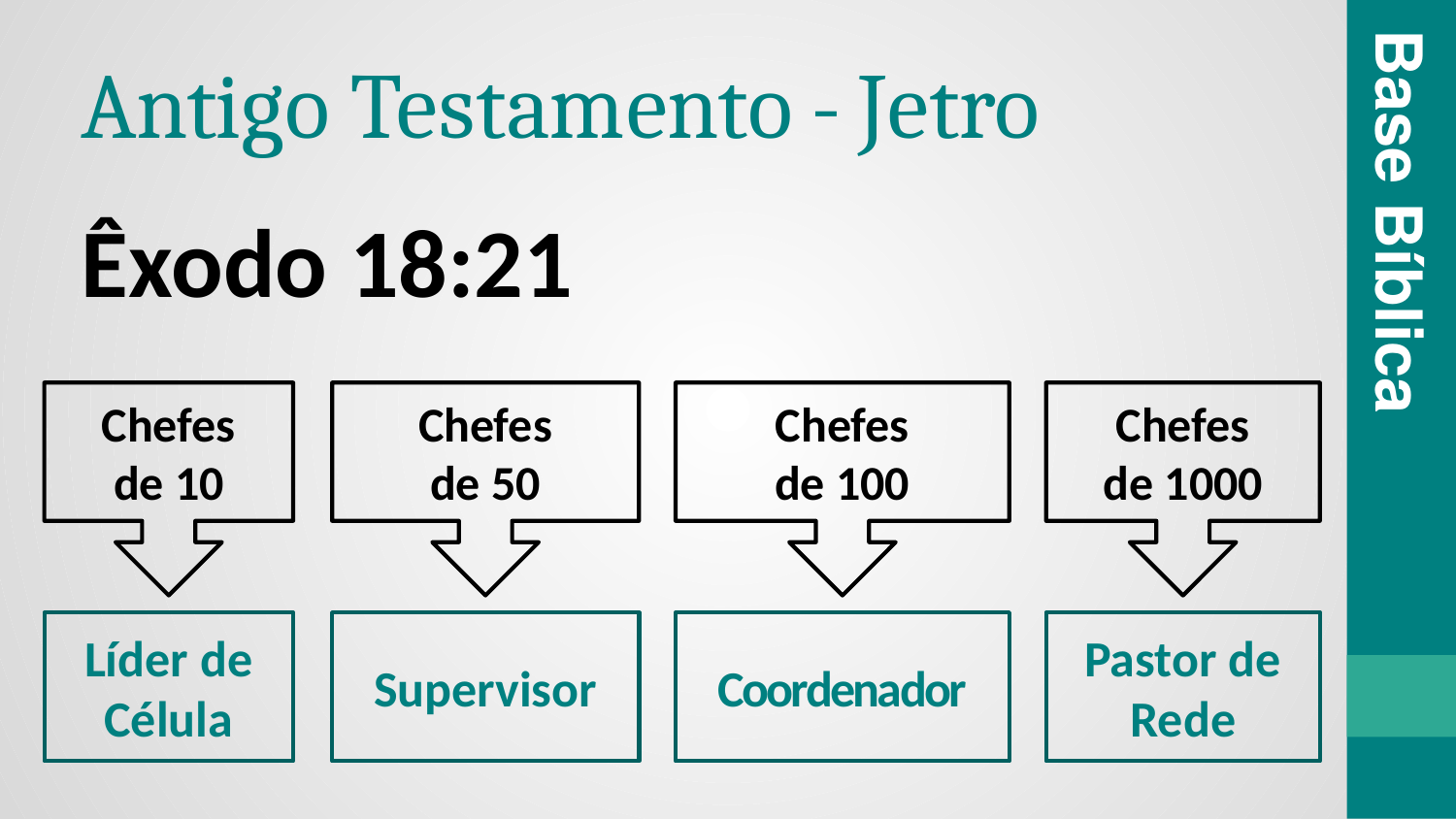

# Antigo Testamento - Jetro
Êxodo 18:21
Base Bíblica

Chefes
de 10

Chefes
de 50

Chefes
de 100

Chefes
de 1000

Líder de Célula

Supervisor

Coordenador

Pastor de Rede